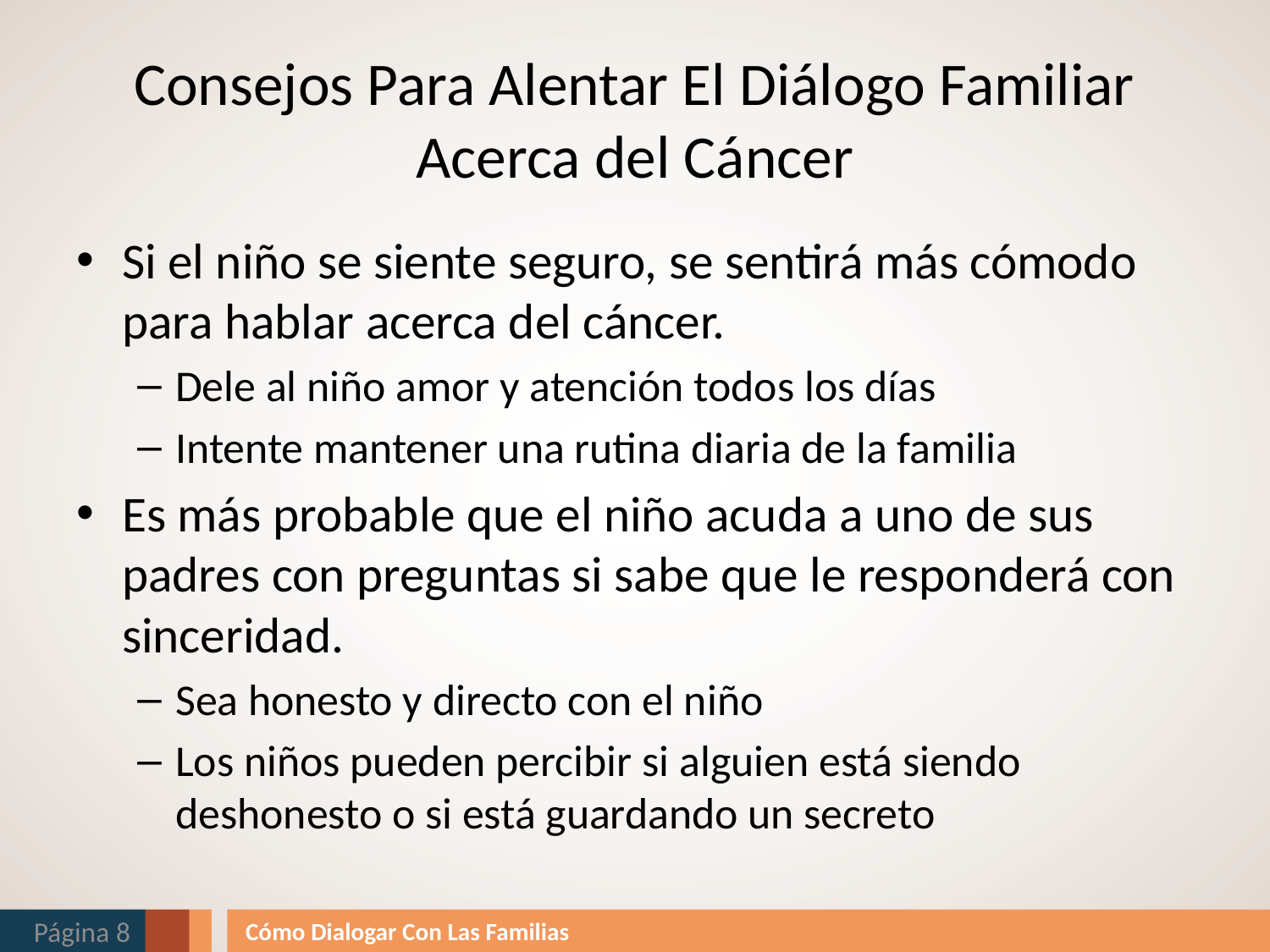

# Consejos Para Alentar El Diálogo Familiar Acerca del Cáncer
Si el niño se siente seguro, se sentirá más cómodo para hablar acerca del cáncer.
Dele al niño amor y atención todos los días
Intente mantener una rutina diaria de la familia
Es más probable que el niño acuda a uno de sus padres con preguntas si sabe que le responderá con sinceridad.
Sea honesto y directo con el niño
Los niños pueden percibir si alguien está siendo deshonesto o si está guardando un secreto
Página 8
Cómo Dialogar Con Las Familias